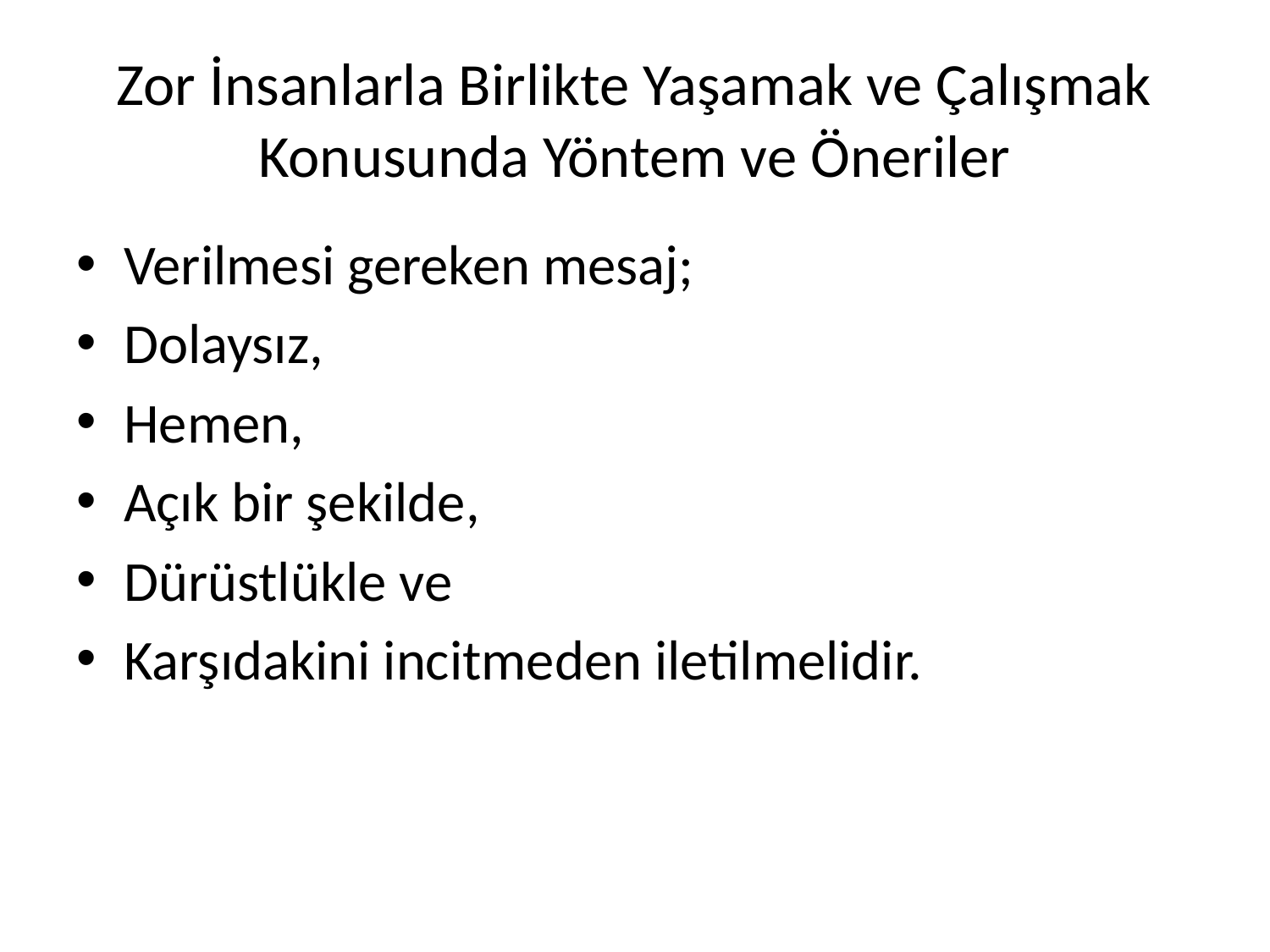

# Zor İnsanlarla Birlikte Yaşamak ve Çalışmak Konusunda Yöntem ve Öneriler
Verilmesi gereken mesaj;
Dolaysız,
Hemen,
Açık bir şekilde,
Dürüstlükle ve
Karşıdakini incitmeden iletilmelidir.